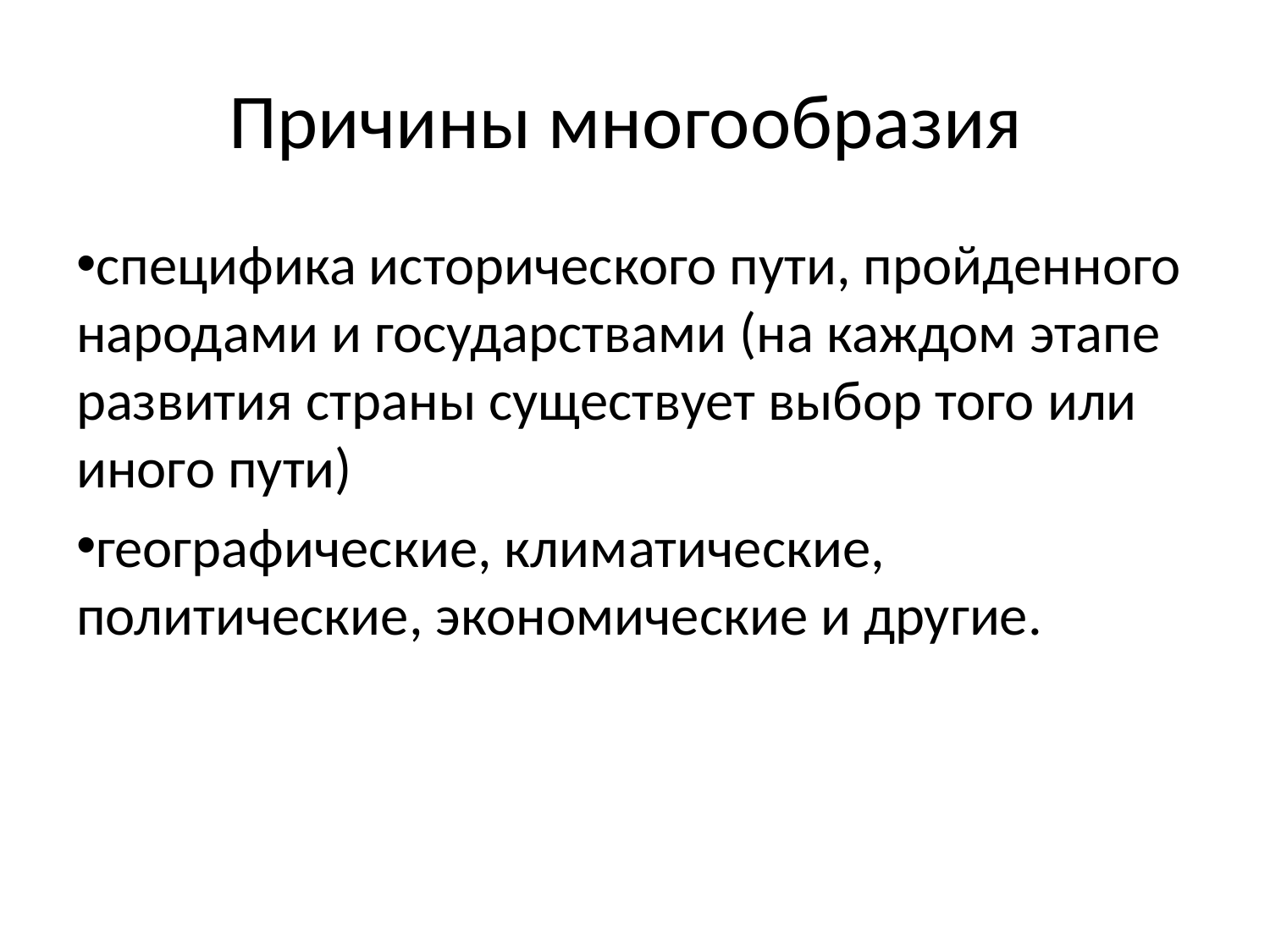

# Причины многообразия
специфика исторического пути, пройденного народами и государствами (на каждом этапе развития страны существует выбор того или иного пути)
географические, климатические, политические, экономические и другие.